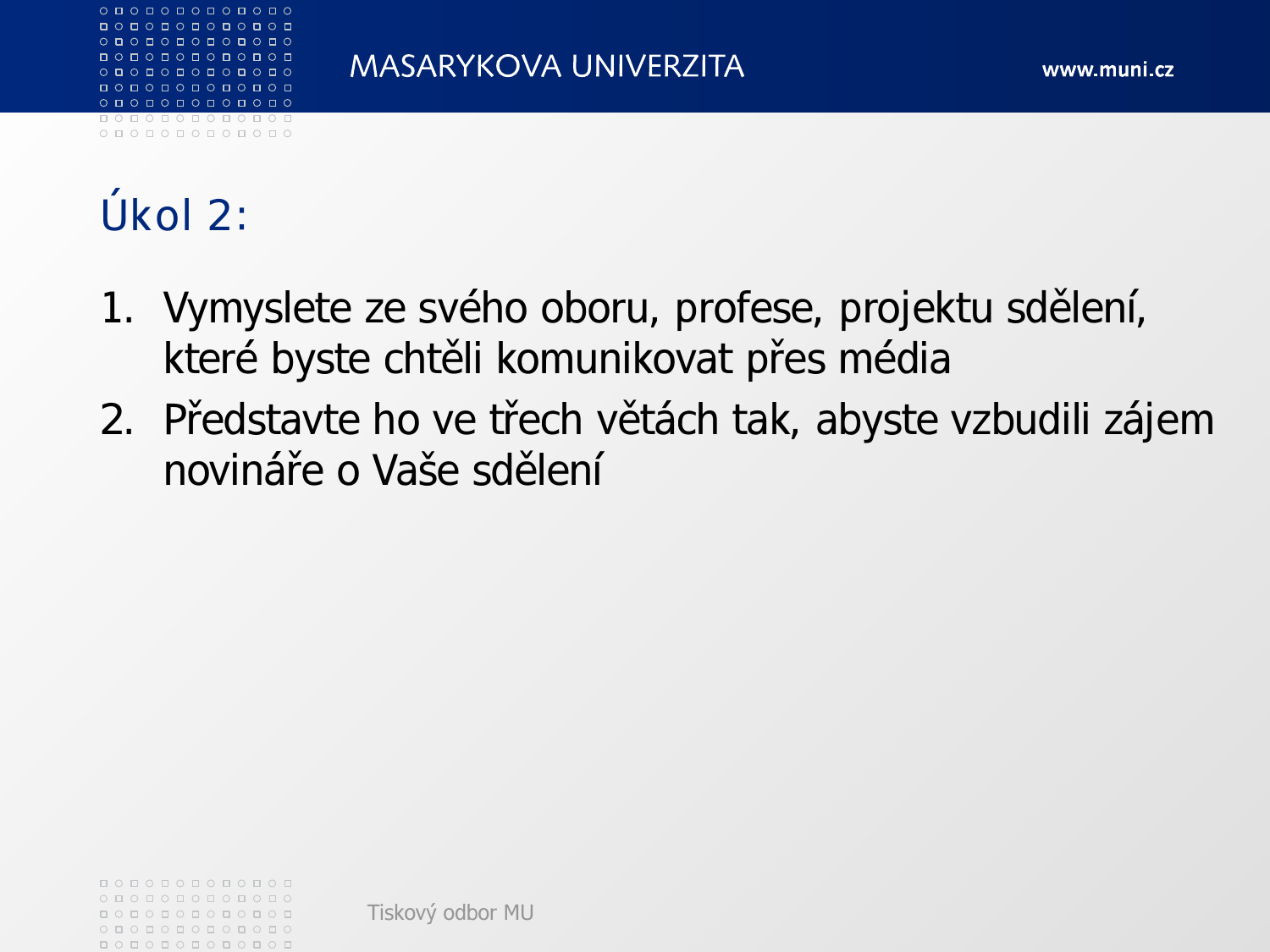

# Úkol 2:
Vymyslete ze svého oboru, profese, projektu sdělení, které byste chtěli komunikovat přes média
Představte ho ve třech větách tak, abyste vzbudili zájem novináře o Vaše sdělení
Tiskový odbor MU